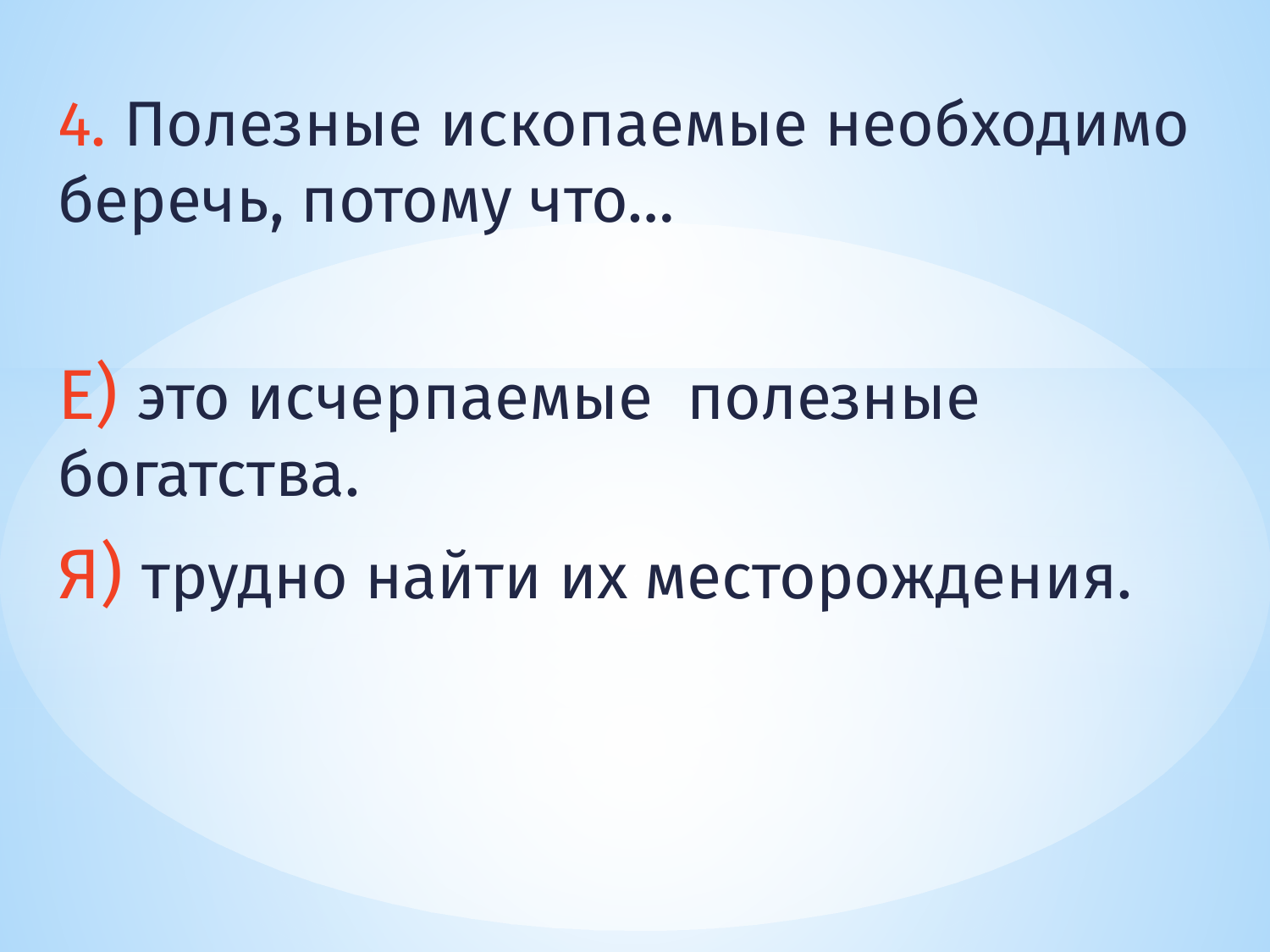

4. Полезные ископаемые необходимо беречь, потому что…

Е) это исчерпаемые  полезные богатства.
Я) трудно найти их месторождения.
#